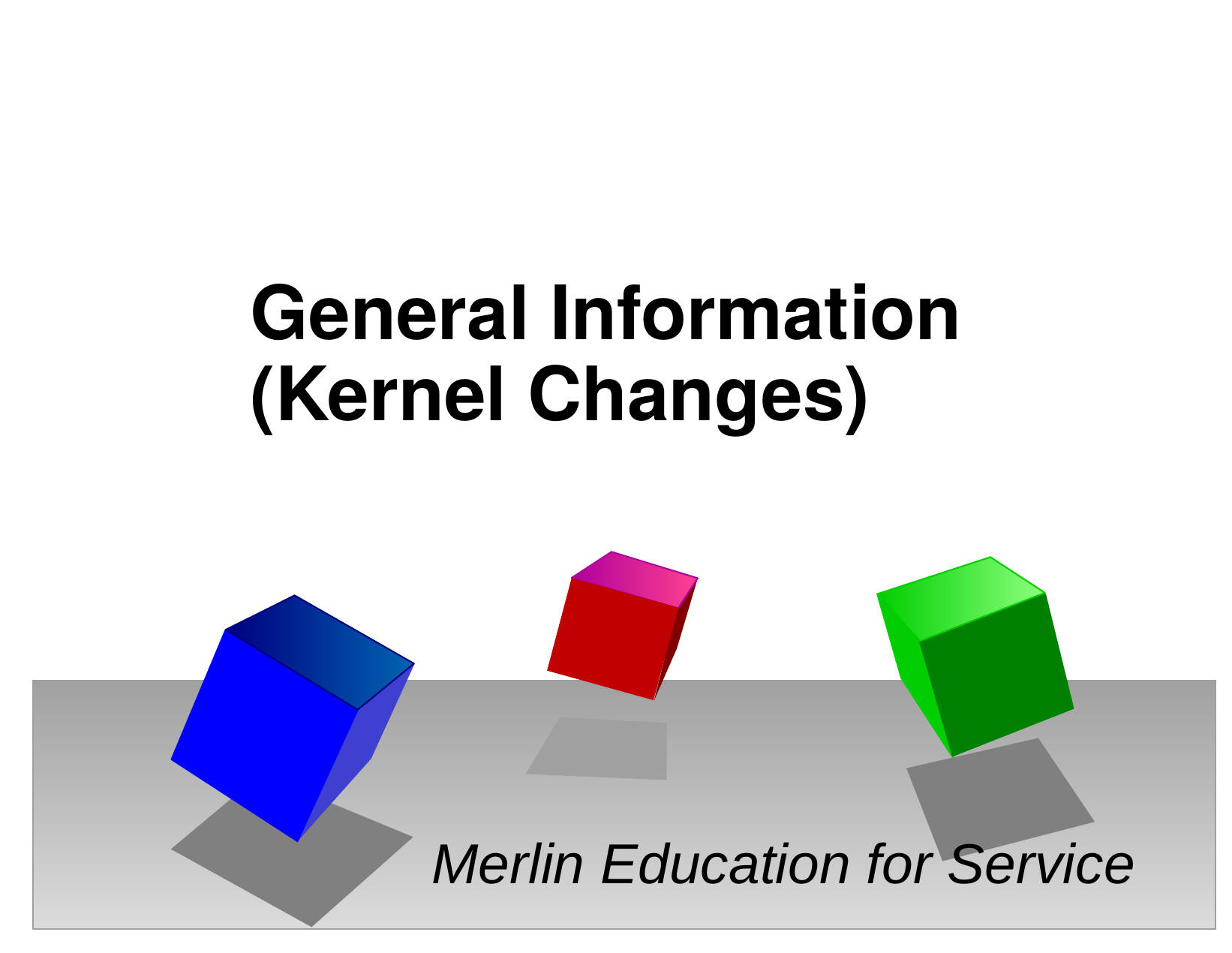

General Information
(Kernel Changes)

Merlin Education for Service